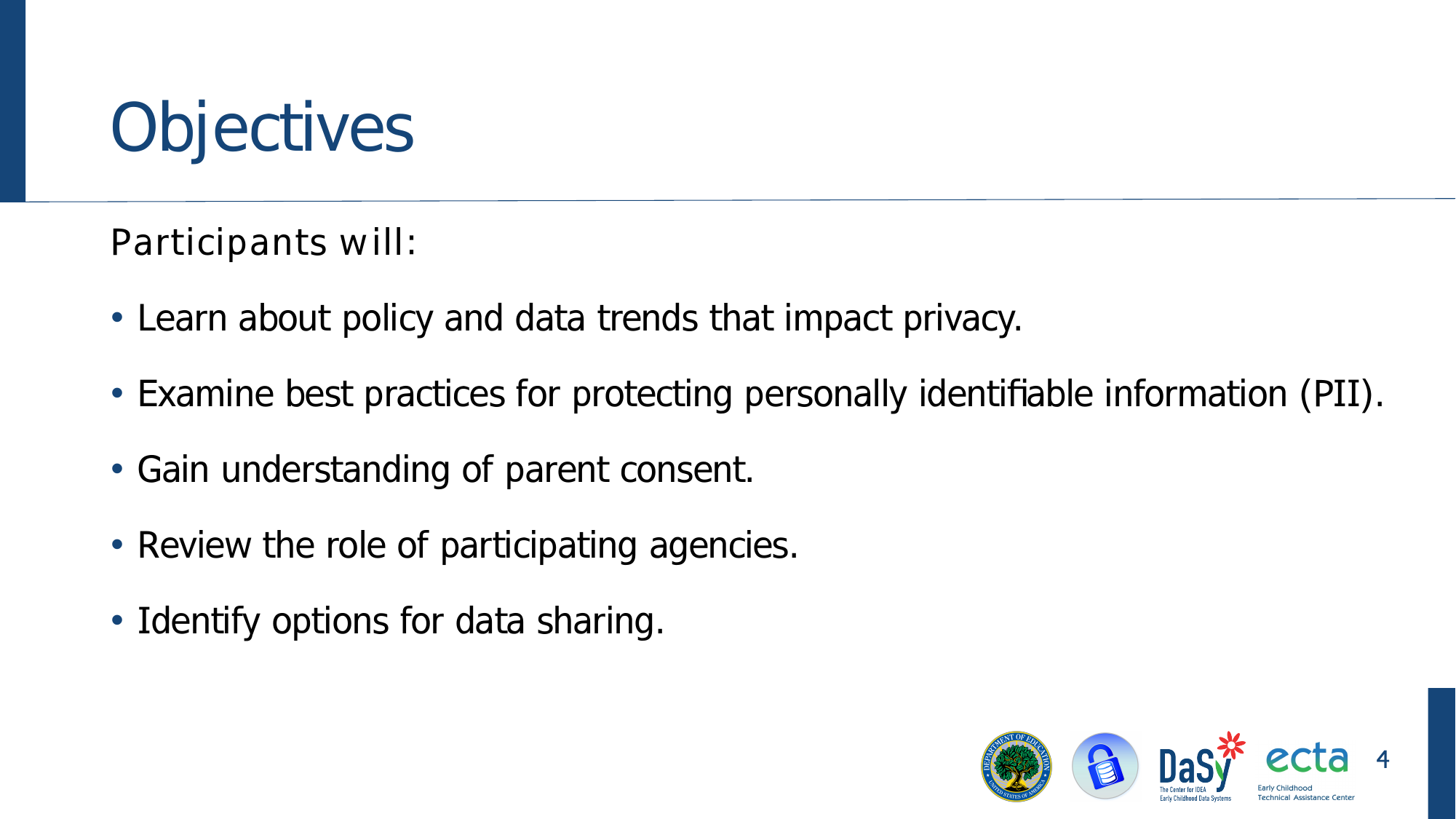

# Objectives
Participants will:
Learn about policy and data trends that impact privacy.
Examine best practices for protecting personally identifiable information (PII).
Gain understanding of parent consent.
Review the role of participating agencies.
Identify options for data sharing.